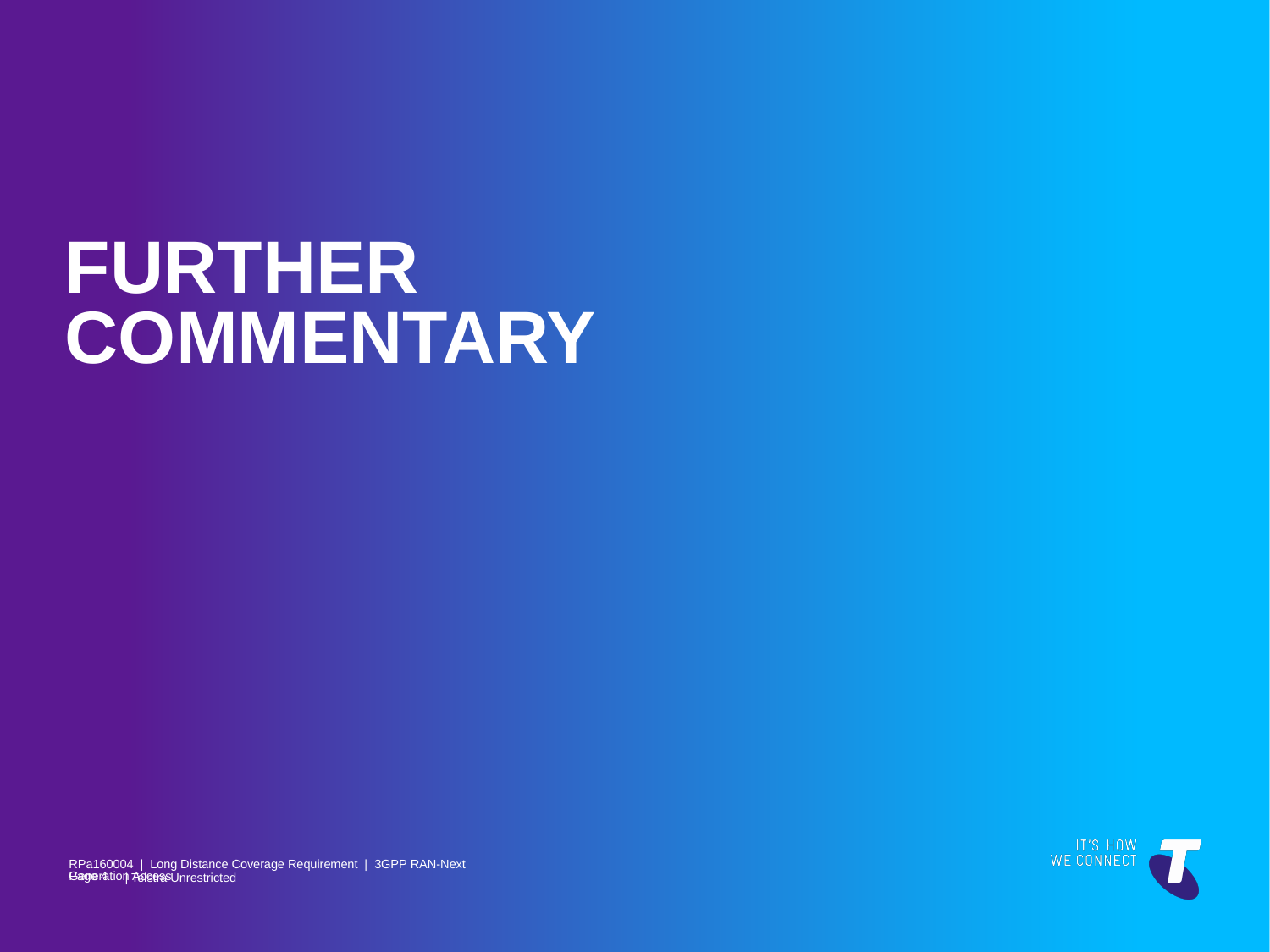

Further Commentary
RPa160004  |  Long Distance Coverage Requirement  |  3GPP RAN-Next Generation Access
Page 4